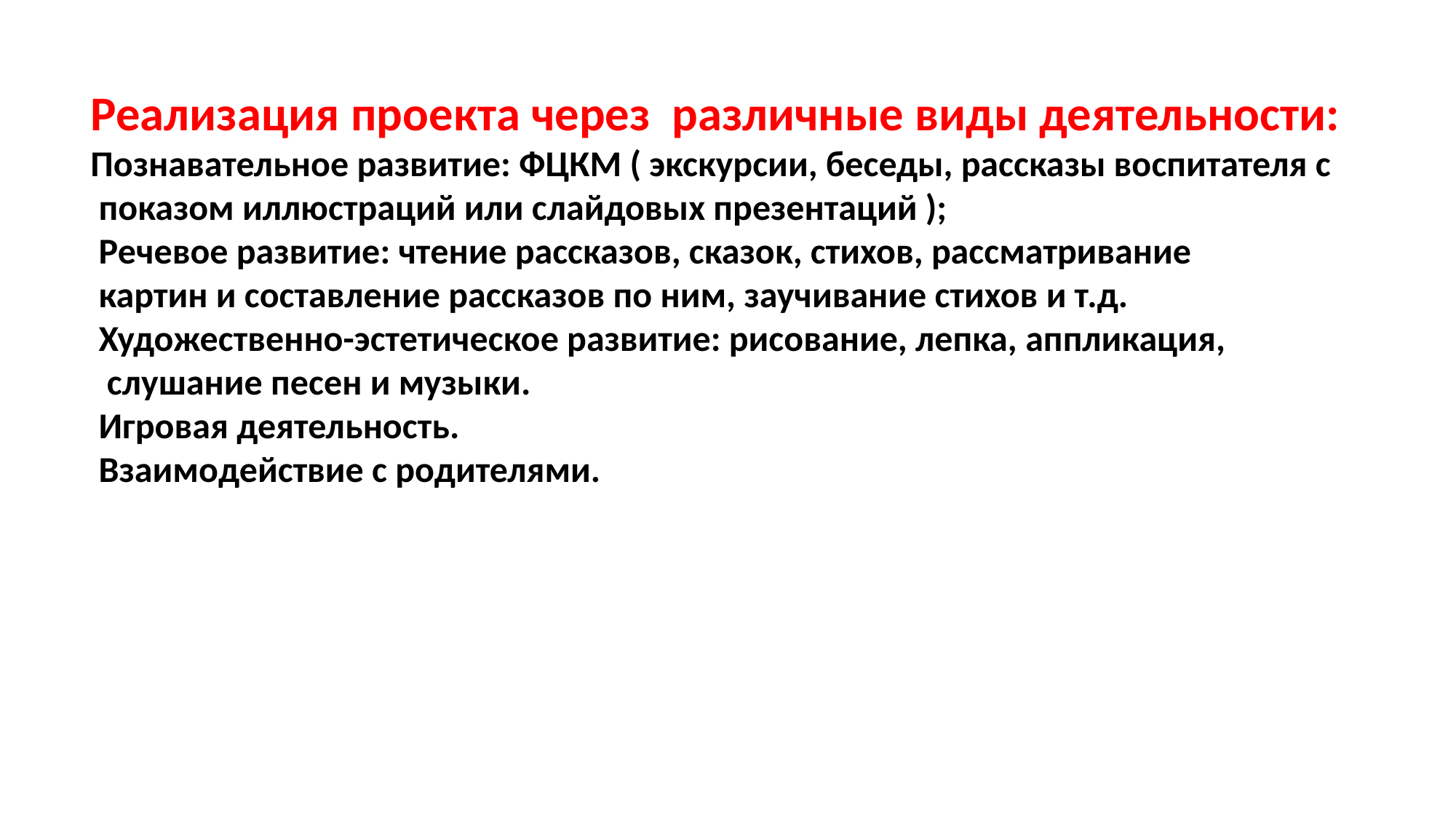

Реализация проекта через  различные виды деятельности:
Познавательное развитие: ФЦКМ ( экскурсии, беседы, рассказы воспитателя с
 показом иллюстраций или слайдовых презентаций );
 Речевое развитие: чтение рассказов, сказок, стихов, рассматривание
 картин и составление рассказов по ним, заучивание стихов и т.д.
 Художественно-эстетическое развитие: рисование, лепка, аппликация,
  слушание песен и музыки.
 Игровая деятельность.
 Взаимодействие с родителями.